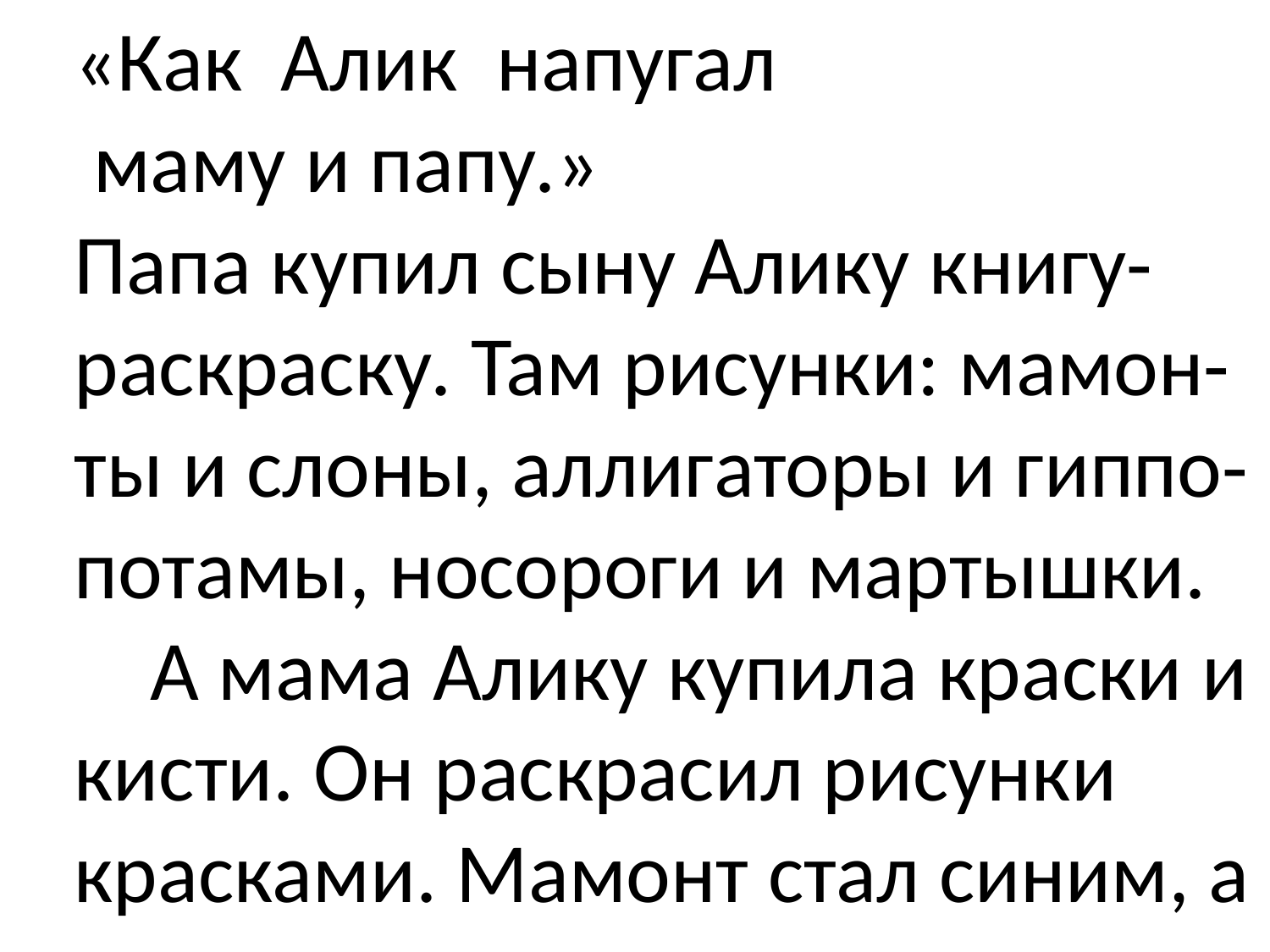

«Как  Алик  напугал
 маму и папу.»
Папа купил сыну Алику книгу-
раскраску. Там рисунки: мамон-
ты и слоны, аллигаторы и гиппо-
потамы, носороги и мартышки.
    А мама Алику купила краски и
кисти. Он раскрасил рисунки
красками. Мамонт стал синим, а